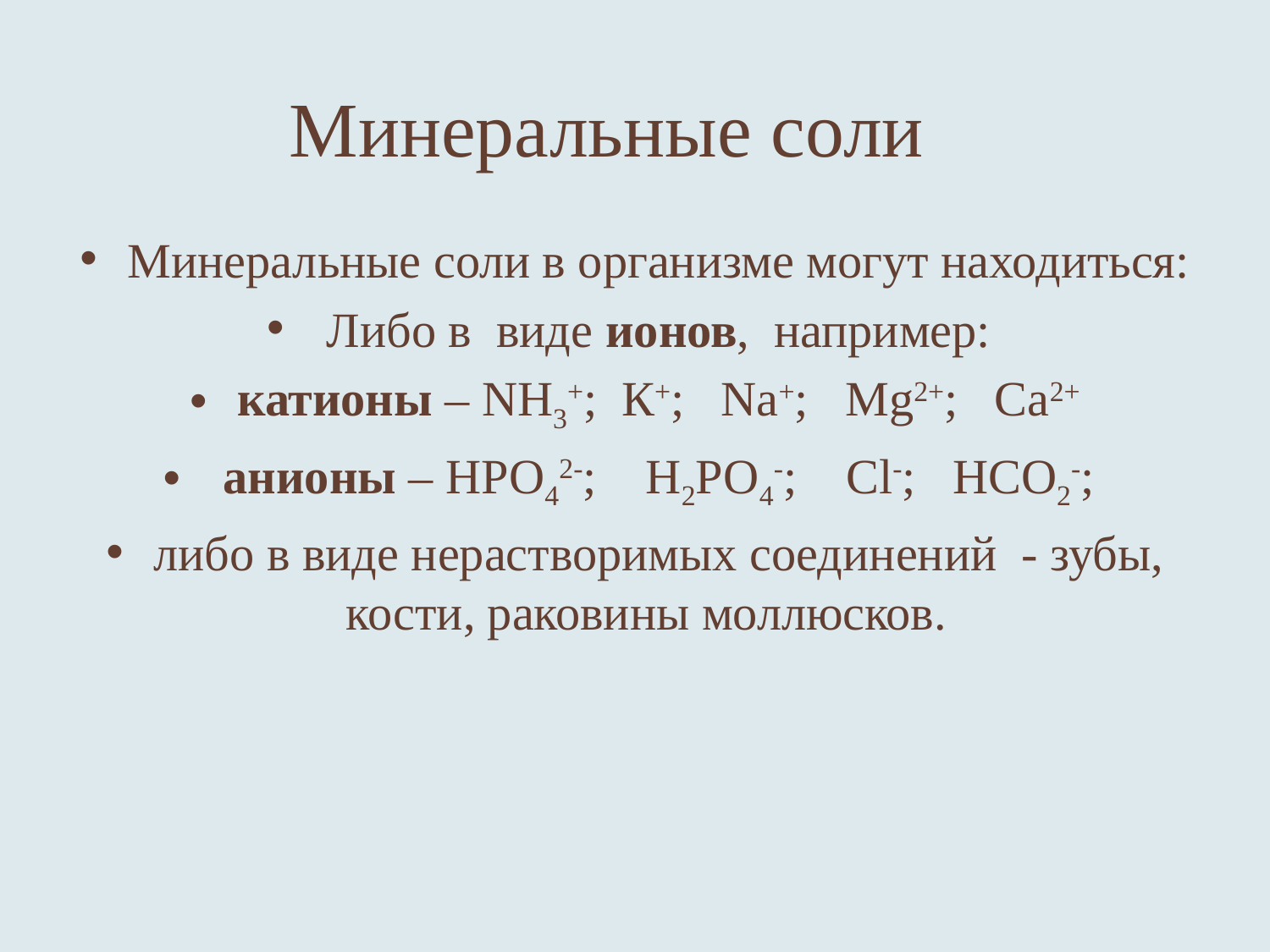

# Минеральные соли
Минеральные соли в организме могут находиться:
 Либо в  виде ионов,  например:
катионы – NH3+;  К+;   Na+;   Mg2+;   Са2+
 анионы – НРО42-;    Н2РО4-;    Сl-;   НСО2-;
либо в виде нерастворимых соединений  - зубы, кости, раковины моллюсков.